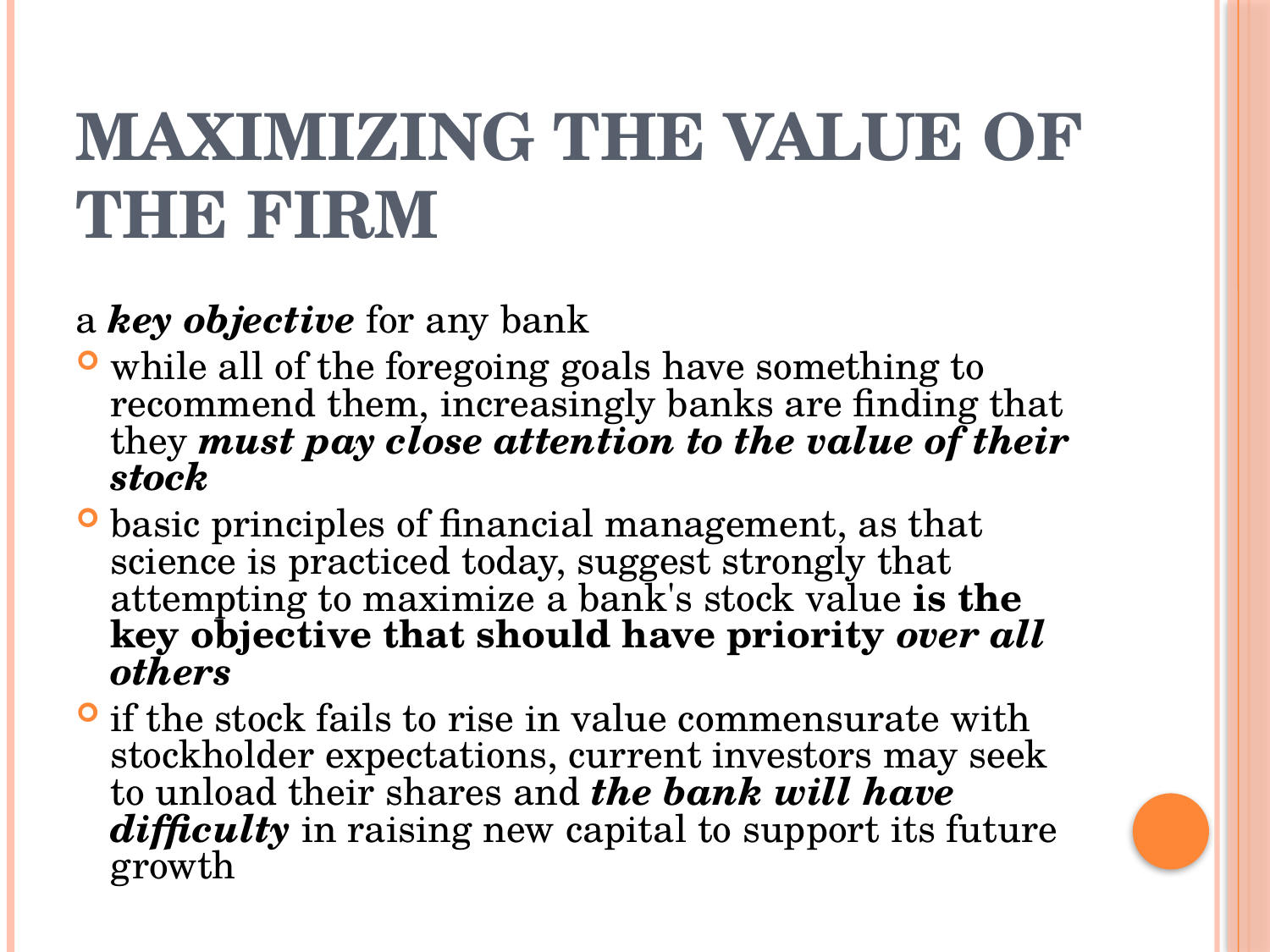

# Maximizing the Value of the Firm
a key objective for any bank
while all of the foregoing goals have something to recommend them, increasingly banks are finding that they must pay close attention to the value of their stock
basic principles of financial management, as that science is practiced today, suggest strongly that attempting to maximize a bank's stock value is the key objective that should have priority over all others
if the stock fails to rise in value commensurate with stockholder expectations, current investors may seek to unload their shares and the bank will have difficulty in raising new capital to support its future growth